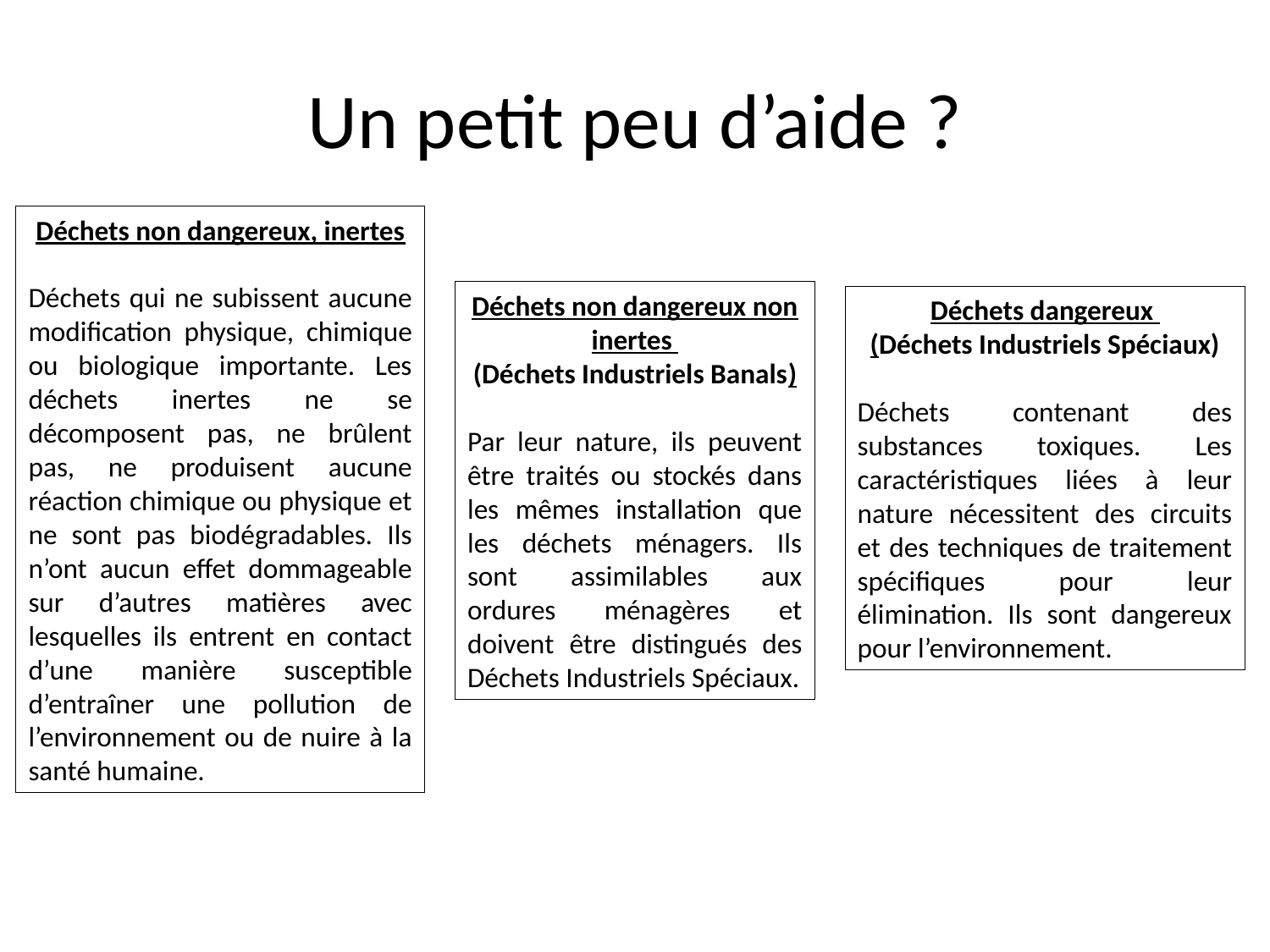

# Un petit peu d’aide ?
Déchets non dangereux, inertes

Déchets qui ne subissent aucune modification physique, chimique ou biologique importante. Les déchets inertes ne se décomposent pas, ne brûlent pas, ne produisent aucune réaction chimique ou physique et ne sont pas biodégradables. Ils n’ont aucun effet dommageable sur d’autres matières avec lesquelles ils entrent en contact d’une manière susceptible d’entraîner une pollution de l’environnement ou de nuire à la santé humaine.
Déchets non dangereux non inertes
(Déchets Industriels Banals)

Par leur nature, ils peuvent être traités ou stockés dans les mêmes installation que les déchets ménagers. Ils sont assimilables aux ordures ménagères et doivent être distingués des Déchets Industriels Spéciaux.
Déchets dangereux
(Déchets Industriels Spéciaux)

Déchets contenant des substances toxiques. Les caractéristiques liées à leur nature nécessitent des circuits et des techniques de traitement spécifiques pour leur élimination. Ils sont dangereux pour l’environnement.